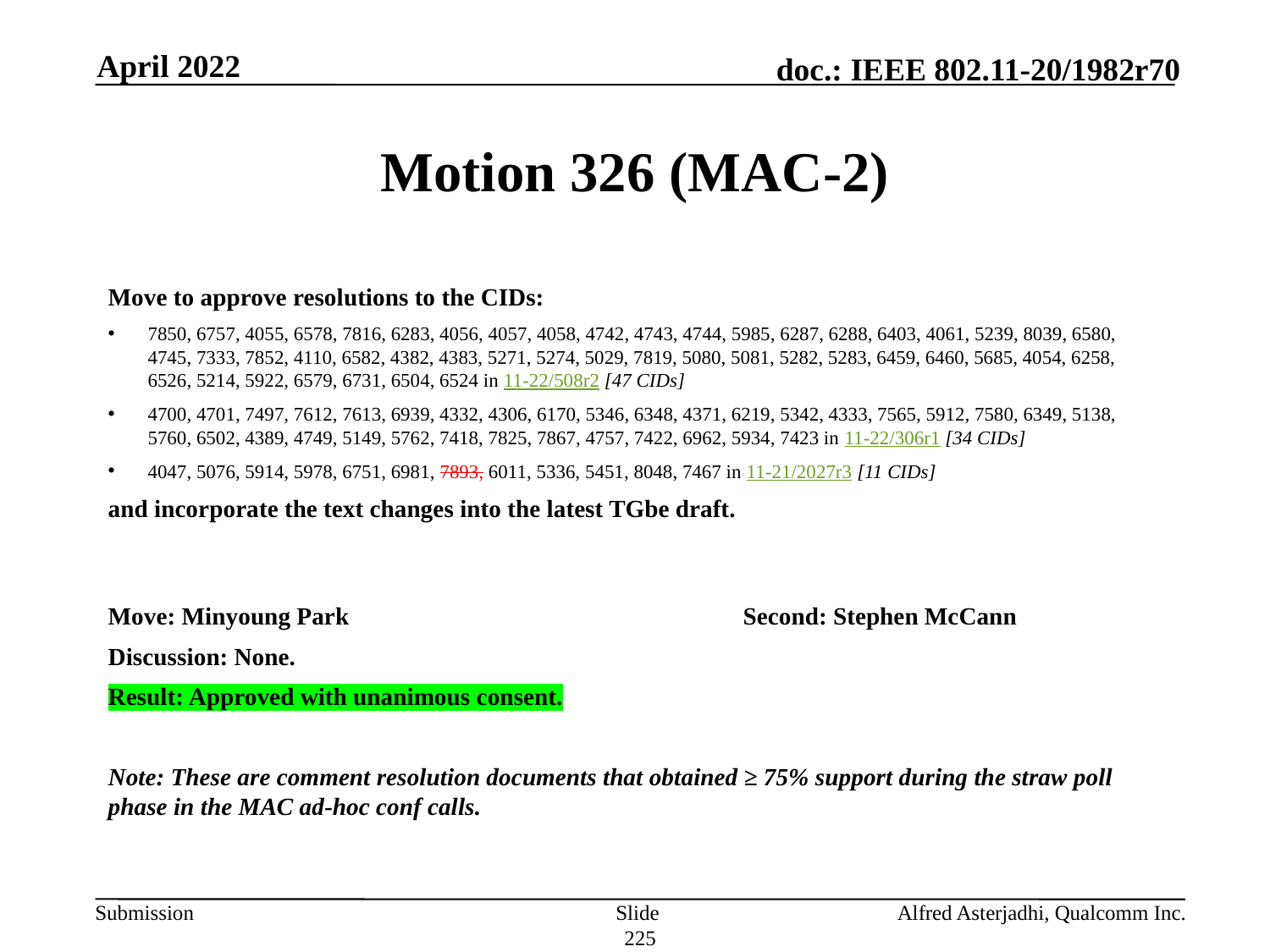

April 2022
# Motion 326 (MAC-2)
Move to approve resolutions to the CIDs:
7850, 6757, 4055, 6578, 7816, 6283, 4056, 4057, 4058, 4742, 4743, 4744, 5985, 6287, 6288, 6403, 4061, 5239, 8039, 6580, 4745, 7333, 7852, 4110, 6582, 4382, 4383, 5271, 5274, 5029, 7819, 5080, 5081, 5282, 5283, 6459, 6460, 5685, 4054, 6258, 6526, 5214, 5922, 6579, 6731, 6504, 6524 in 11-22/508r2 [47 CIDs]
4700, 4701, 7497, 7612, 7613, 6939, 4332, 4306, 6170, 5346, 6348, 4371, 6219, 5342, 4333, 7565, 5912, 7580, 6349, 5138, 5760, 6502, 4389, 4749, 5149, 5762, 7418, 7825, 7867, 4757, 7422, 6962, 5934, 7423 in 11-22/306r1 [34 CIDs]
4047, 5076, 5914, 5978, 6751, 6981, 7893, 6011, 5336, 5451, 8048, 7467 in 11-21/2027r3 [11 CIDs]
and incorporate the text changes into the latest TGbe draft.

Move: Minyoung Park				Second: Stephen McCann
Discussion: None.
Result: Approved with unanimous consent.

Note: These are comment resolution documents that obtained ≥ 75% support during the straw poll phase in the MAC ad-hoc conf calls.

Slide 225
Alfred Asterjadhi, Qualcomm Inc.